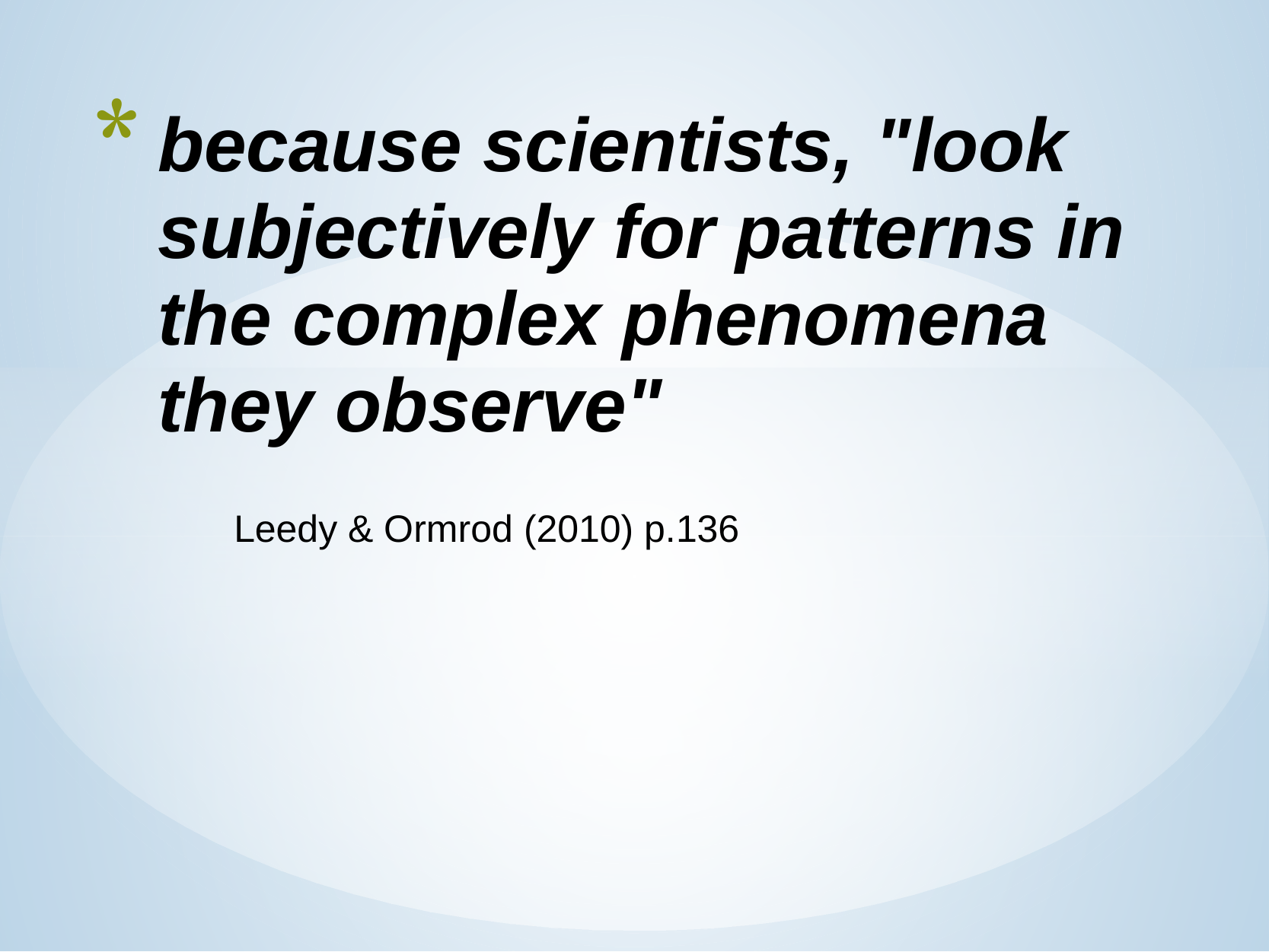

# because scientists, "look subjectively for patterns in the complex phenomena they observe"
Leedy & Ormrod (2010) p.136